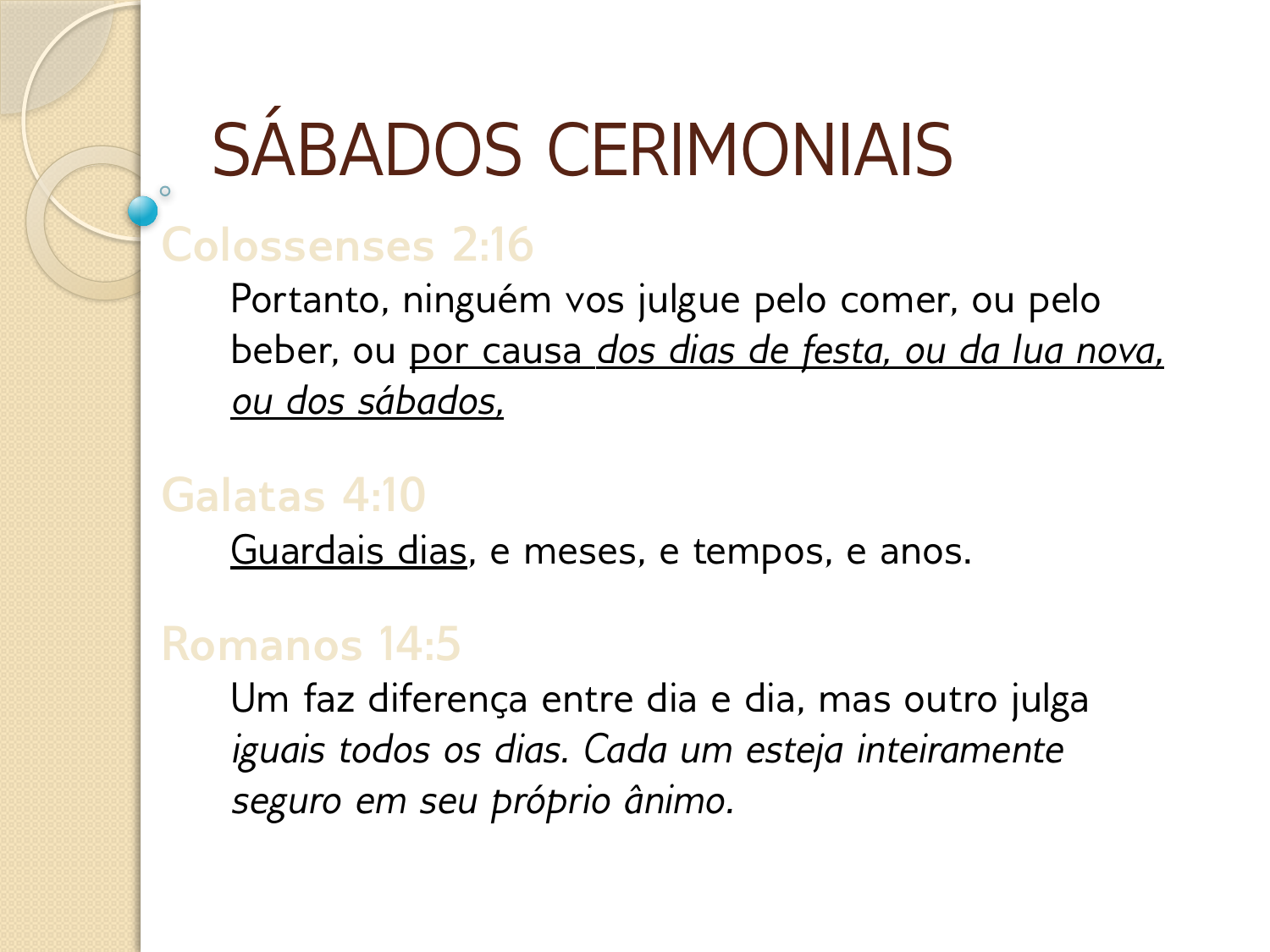

SÁBADOS CERIMONIAIS
Colossenses 2:16
Portanto, ninguém vos julgue pelo comer, ou pelo beber, ou por causa dos dias de festa, ou da lua nova, ou dos sábados,
Galatas 4:10
Guardais dias, e meses, e tempos, e anos.
Romanos 14:5
Um faz diferença entre dia e dia, mas outro julga iguais todos os dias. Cada um esteja inteiramente seguro em seu próprio ânimo.